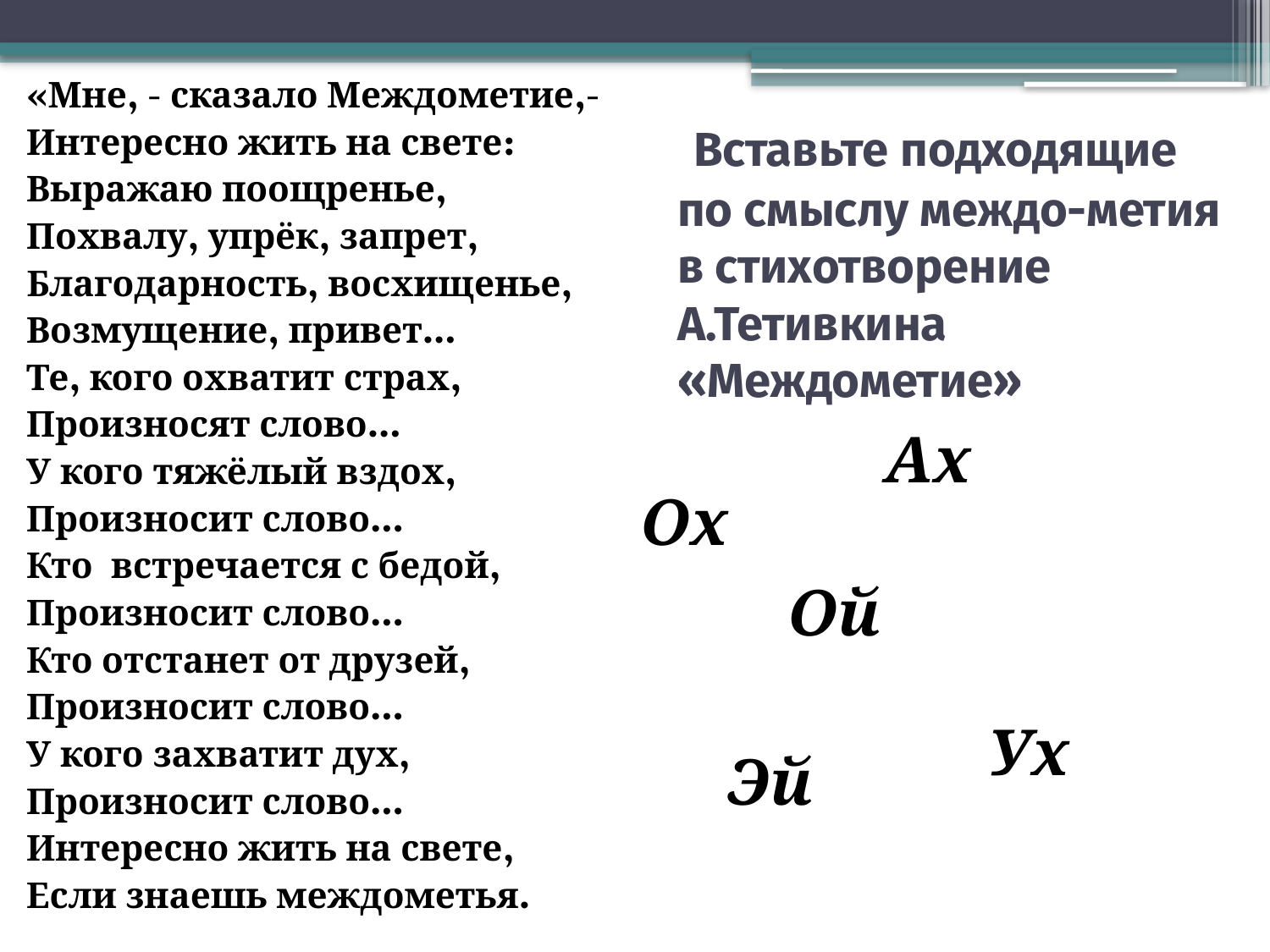

«Мне, - сказало Междометие,-
Интересно жить на свете:
Выражаю поощренье,
Похвалу, упрёк, запрет,
Благодарность, восхищенье,
Возмущение, привет…
Те, кого охватит страх,
Произносят слово…
У кого тяжёлый вздох,
Произносит слово…
Кто  встречается с бедой,
Произносит слово…
Кто отстанет от друзей,
Произносит слово…
У кого захватит дух,
Произносит слово…
Интересно жить на свете,
Если знаешь междометья.
# Вставьте подходящие по смыслу междо-метия в стихотворение А.Тетивкина «Междометие»
Ах
 Ох
Ой
Ух
Эй